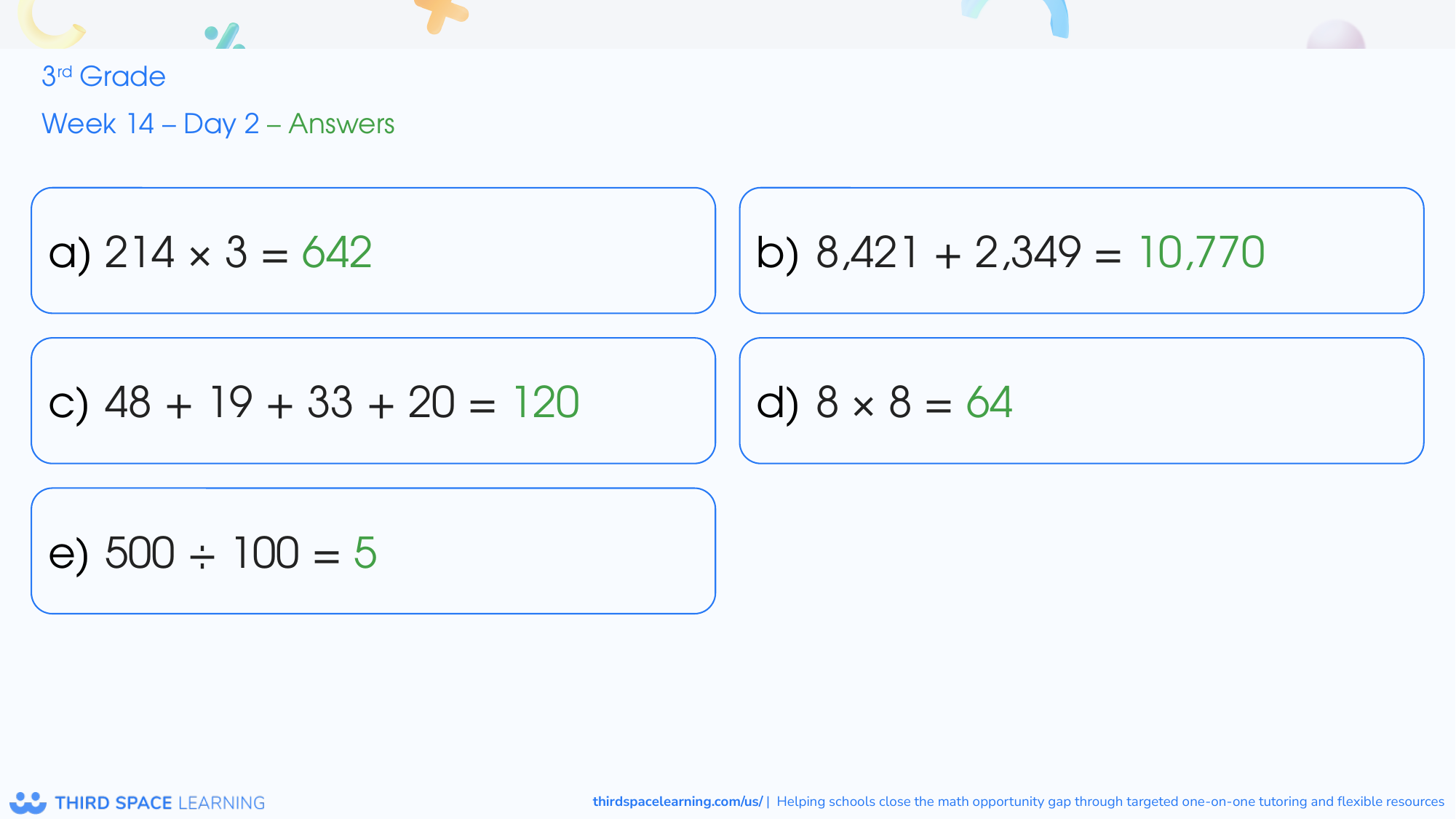

3rd Grade
Week 14 – Day 2 – Answers
214 × 3 = 642
8,421 + 2,349 = 10,770
48 + 19 + 33 + 20 = 120
8 × 8 = 64
500 ÷ 100 = 5